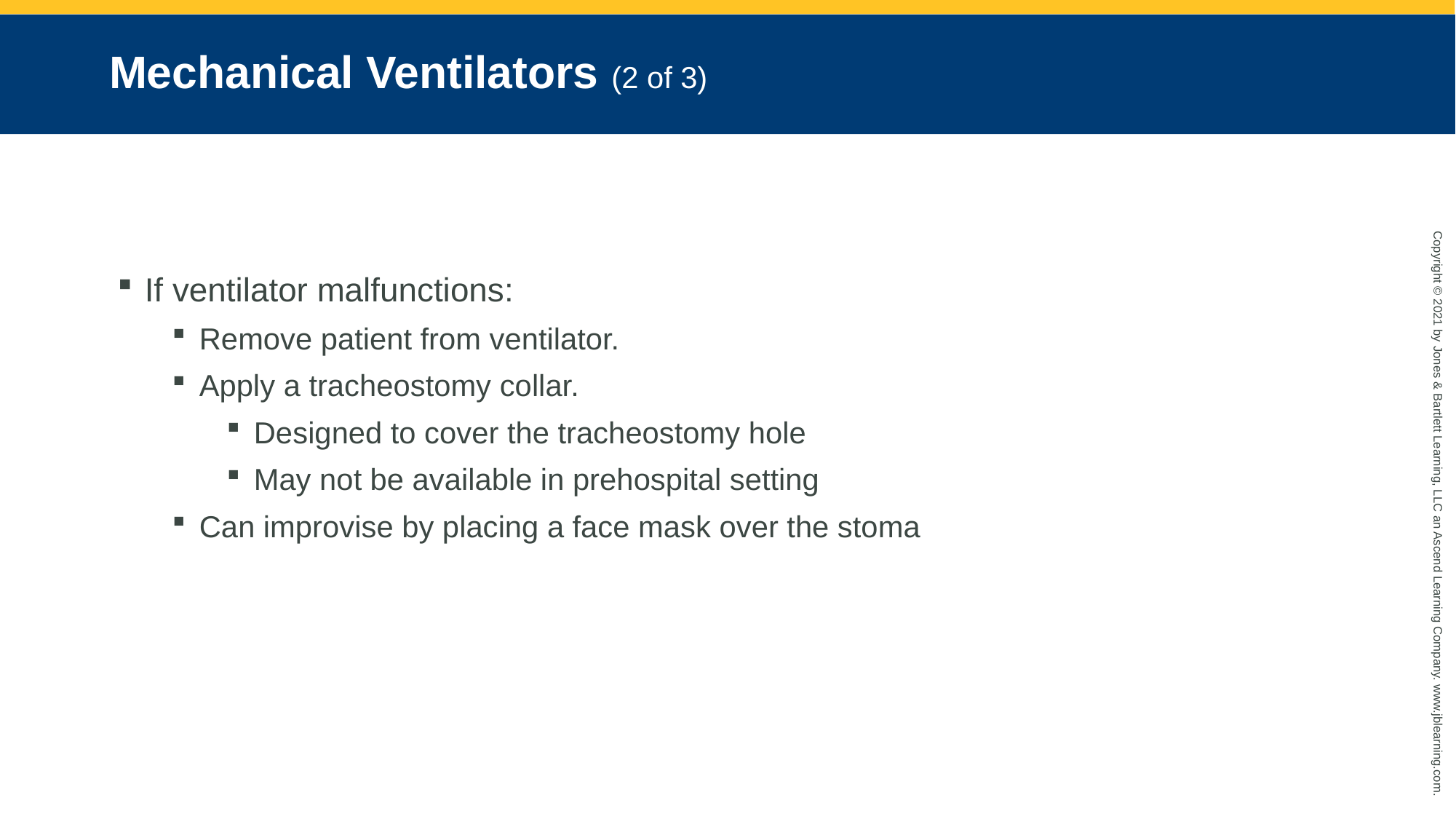

# Mechanical Ventilators (2 of 3)
If ventilator malfunctions:
Remove patient from ventilator.
Apply a tracheostomy collar.
Designed to cover the tracheostomy hole
May not be available in prehospital setting
Can improvise by placing a face mask over the stoma